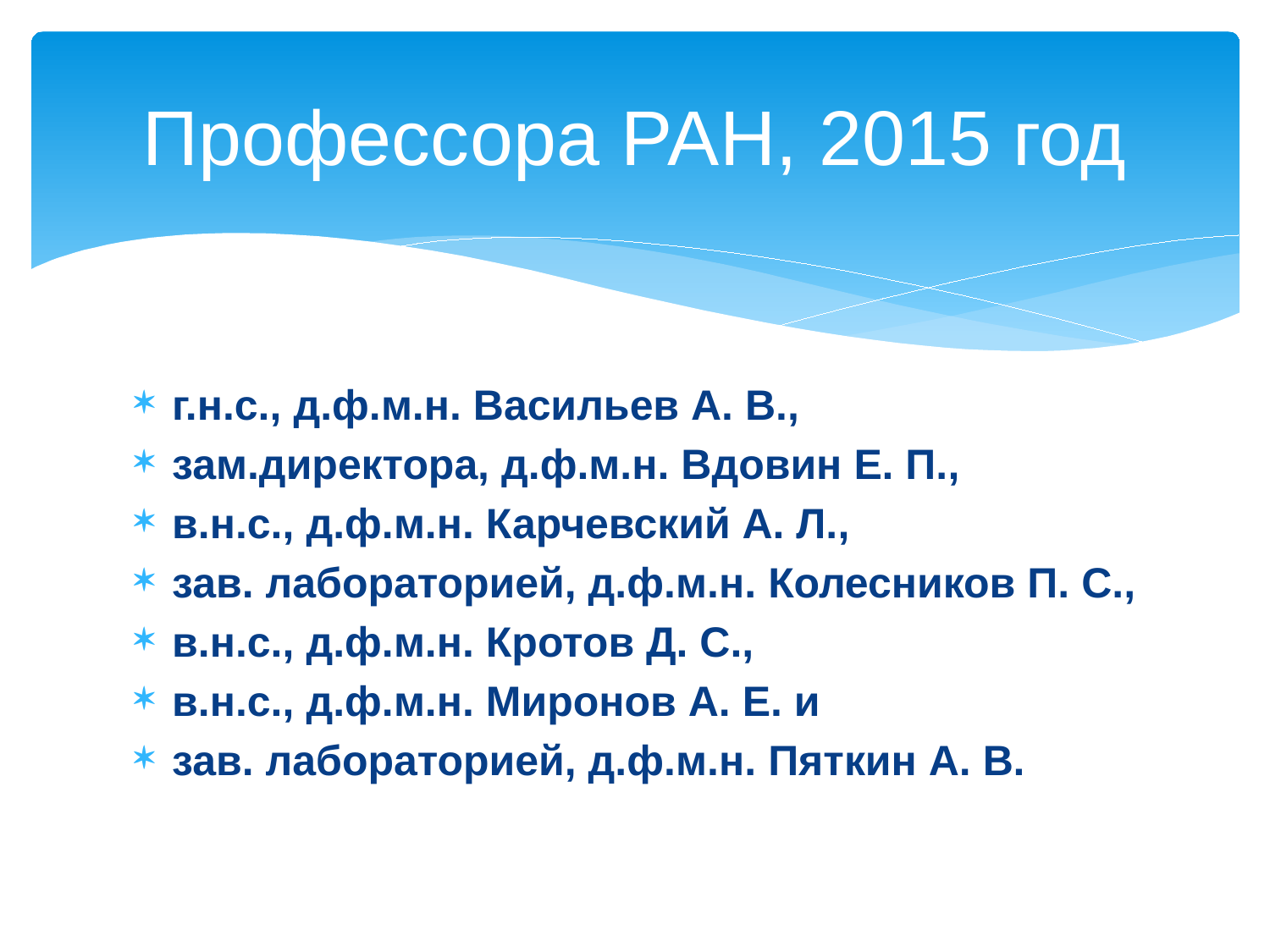

# Профессора РАН, 2015 год
г.н.с., д.ф.м.н. Васильев А. В.,
зам.директора, д.ф.м.н. Вдовин Е. П.,
в.н.с., д.ф.м.н. Карчевский А. Л.,
зав. лабораторией, д.ф.м.н. Колесников П. С.,
в.н.с., д.ф.м.н. Кротов Д. С.,
в.н.с., д.ф.м.н. Миронов А. Е. и
зав. лабораторией, д.ф.м.н. Пяткин А. В.